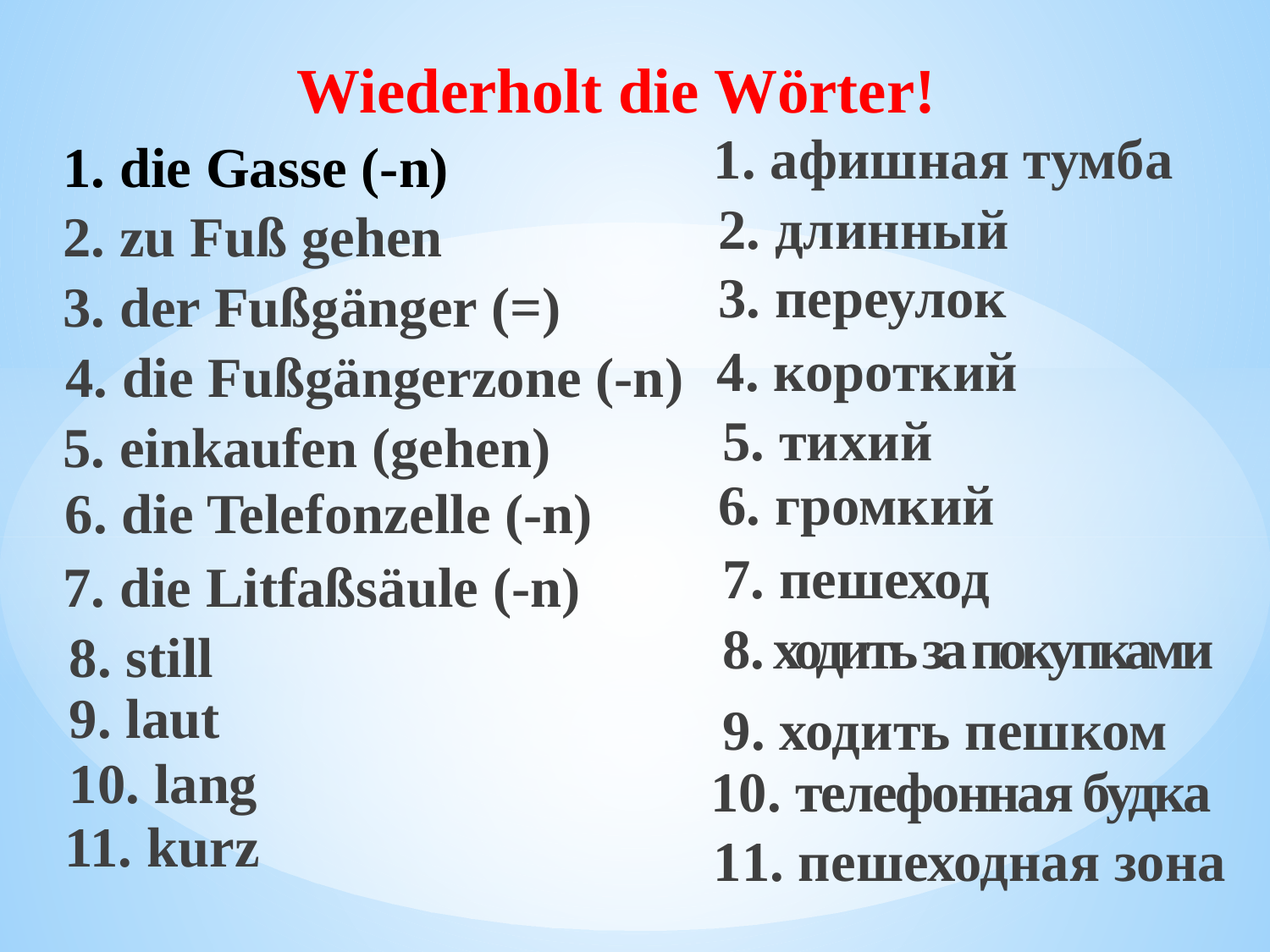

Wiederholt die Wörter!
# 1. die Gasse (-n)
1. афишная тумба
2. zu Fuß gehen
2. длинный
3. переулок
3. der Fußgänger (=)
4. die Fußgängerzone (-n)
4. короткий
5. einkaufen (gehen)
5. тихий
6. die Telefоnzelle (-n)
6. громкий
7. die Litfaßsäule (-n)
7. пешеход
8. still
8. ходить за покупками
9. laut
9. ходить пешком
10. lang
10. телефонная будка
11. kurz
11. пешеходная зона